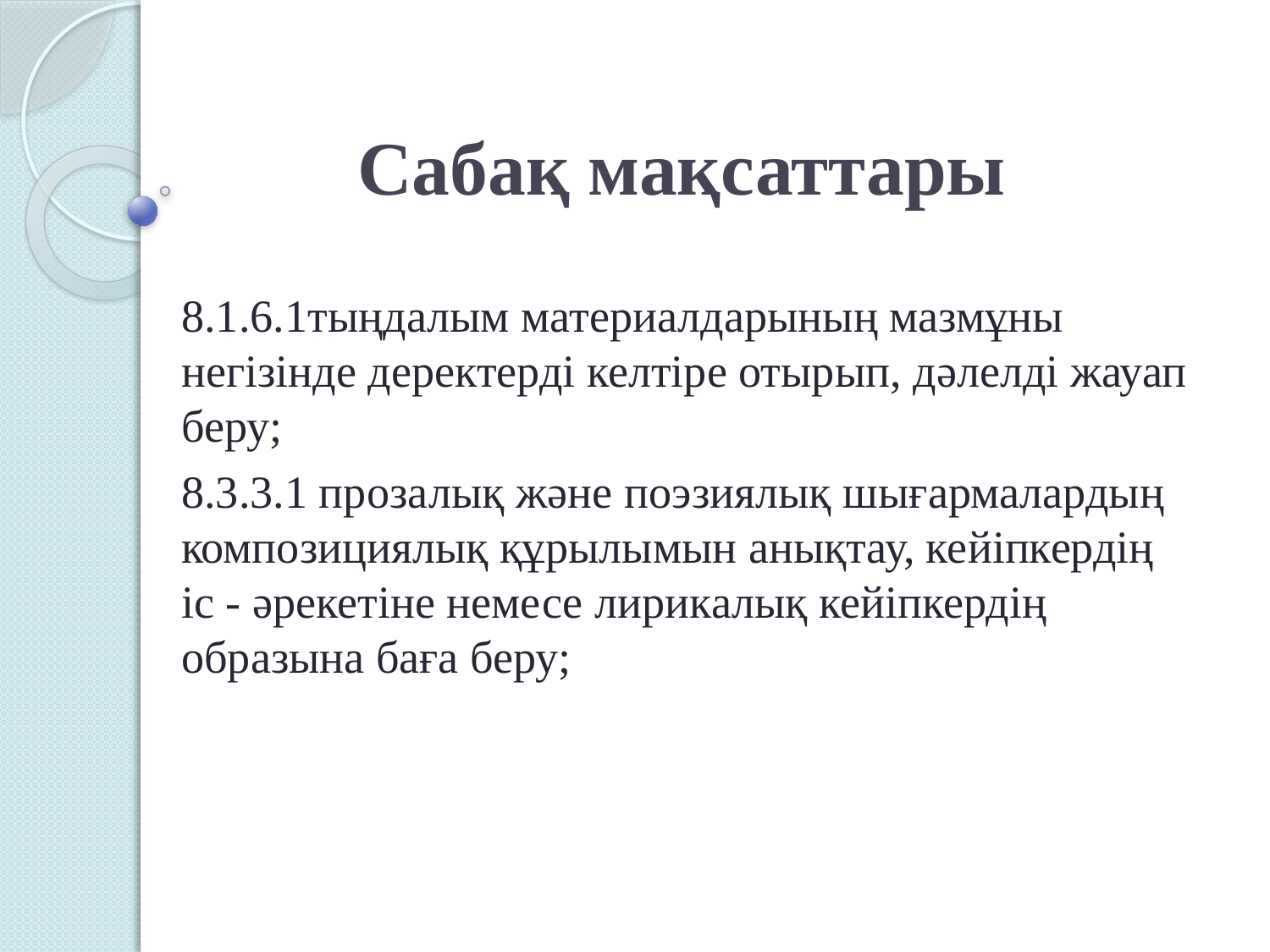

# Сабақ мақсаттары
8.1.6.1тыңдалым материалдарының мазмұны негізінде деректерді келтіре отырып, дәлелді жауап беру;
8.3.3.1 прозалық және поэзиялық шығармалардың композициялық құрылымын анықтау, кейіпкердің іс - әрекетіне немесе лирикалық кейіпкердің образына баға беру;